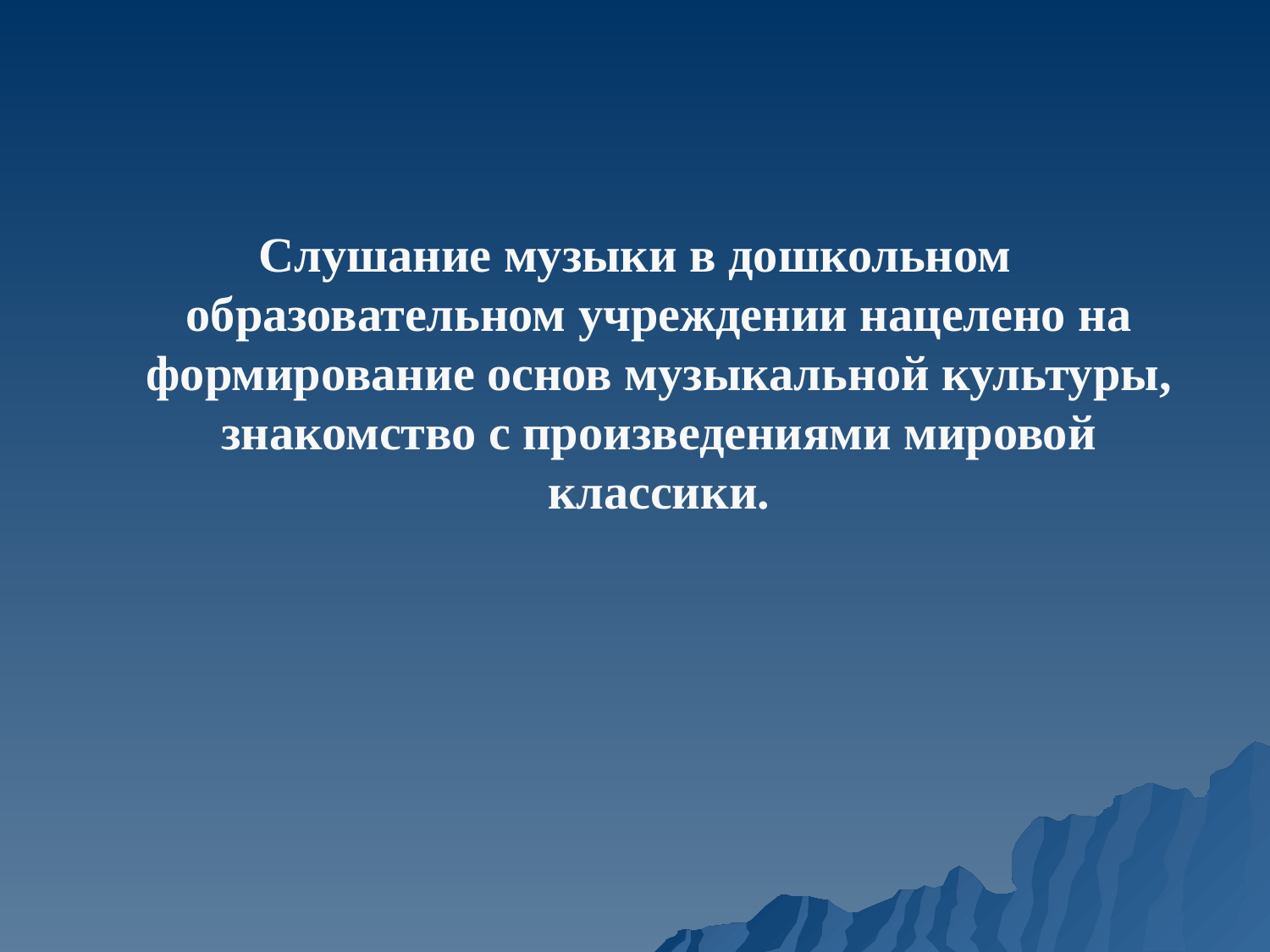

#
Слушание музыки в дошкольном образовательном учреждении нацелено на формирование основ музыкальной культуры, знакомство с произведениями мировой классики.